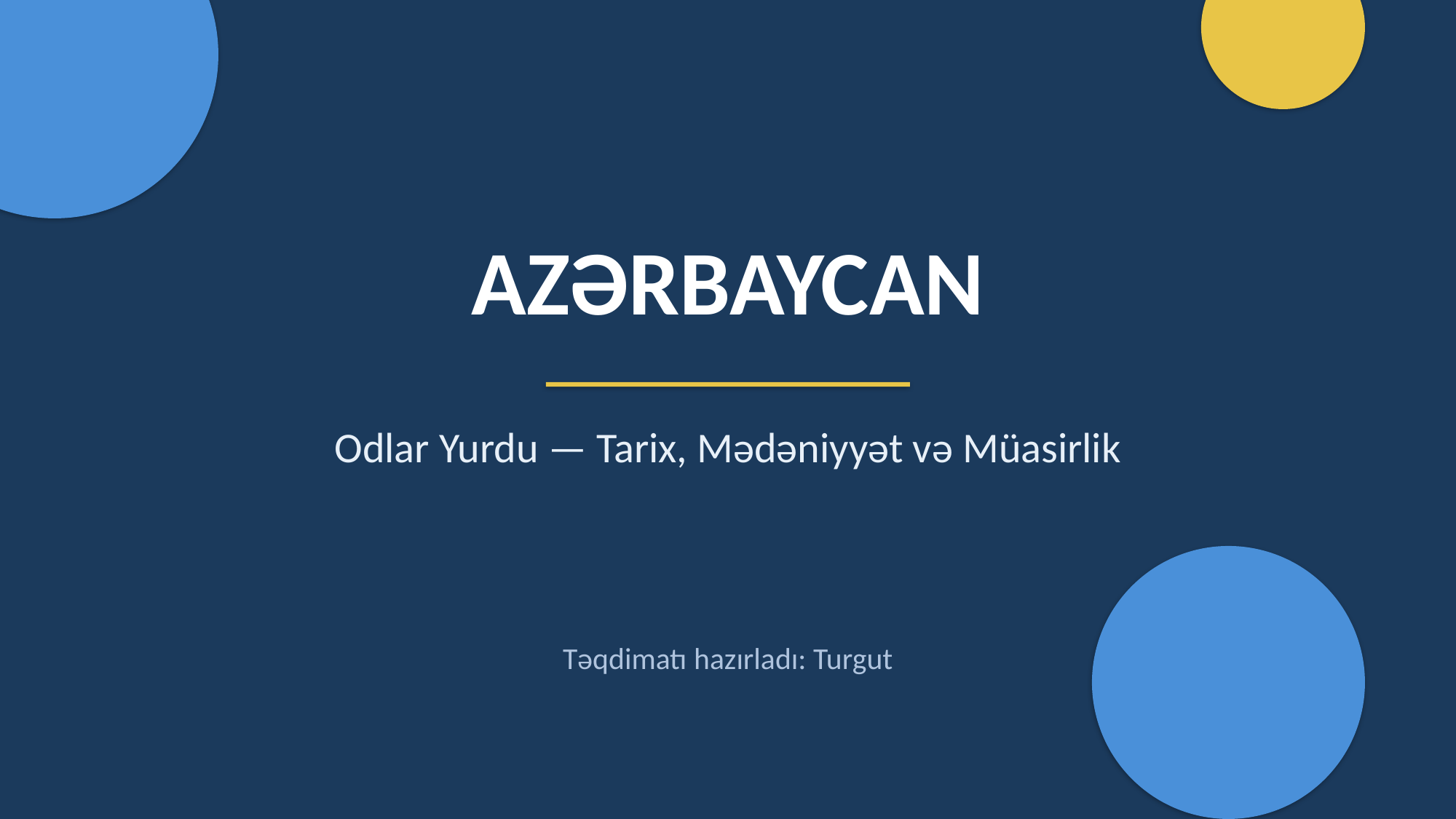

AZƏRBAYCAN

Odlar Yurdu — Tarix, Mədəniyyət və Müasirlik

Təqdimatı hazırladı: Turgut